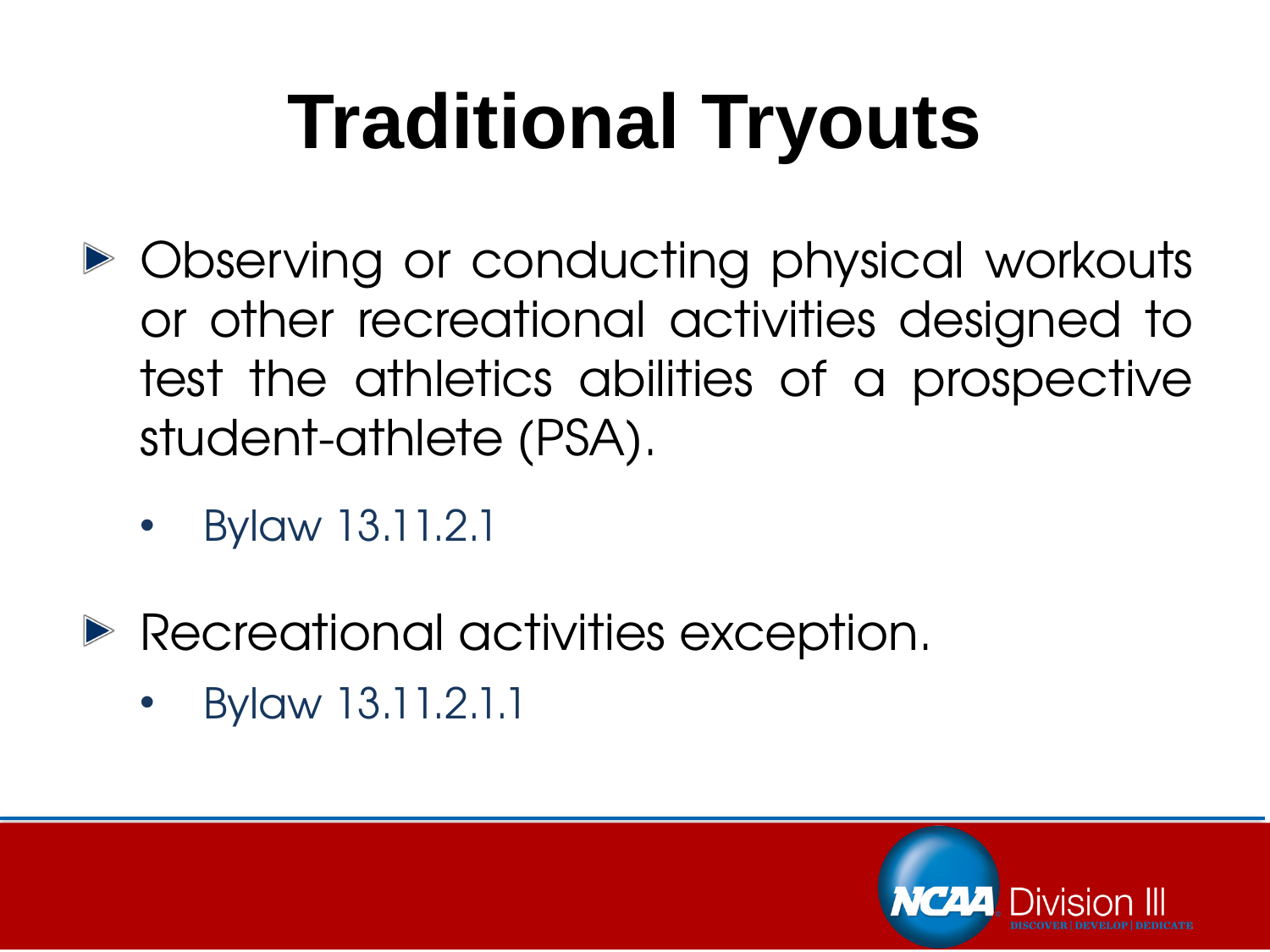

# Traditional Tryouts
Observing or conducting physical workouts or other recreational activities designed to test the athletics abilities of a prospective student-athlete (PSA).

Bylaw 13.11.2.1

Recreational activities exception.

Bylaw 13.11.2.1.1